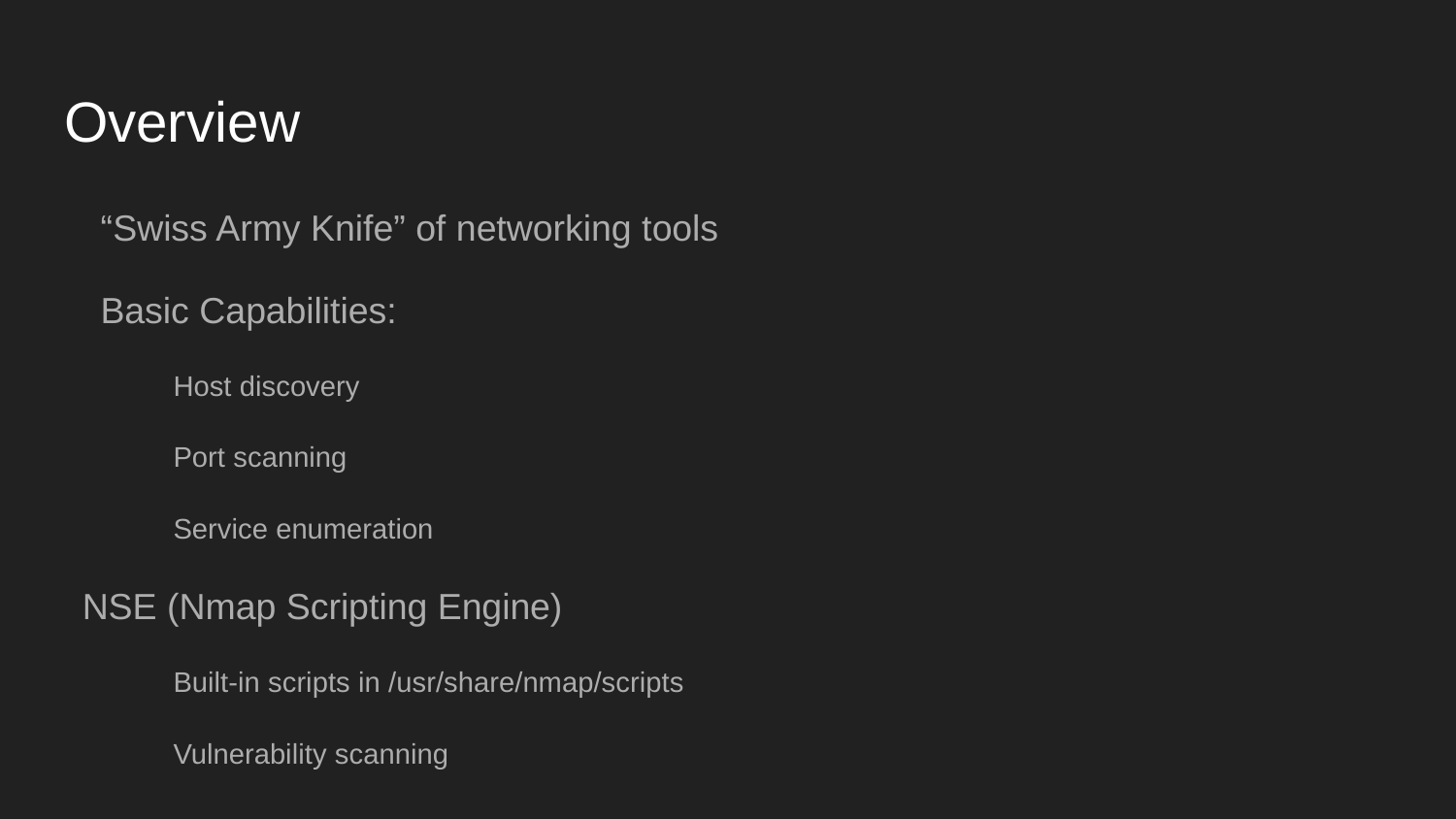

# Overview
“Swiss Army Knife” of networking tools
Basic Capabilities:
Host discovery
Port scanning
Service enumeration
NSE (Nmap Scripting Engine)
Built-in scripts in /usr/share/nmap/scripts
Vulnerability scanning